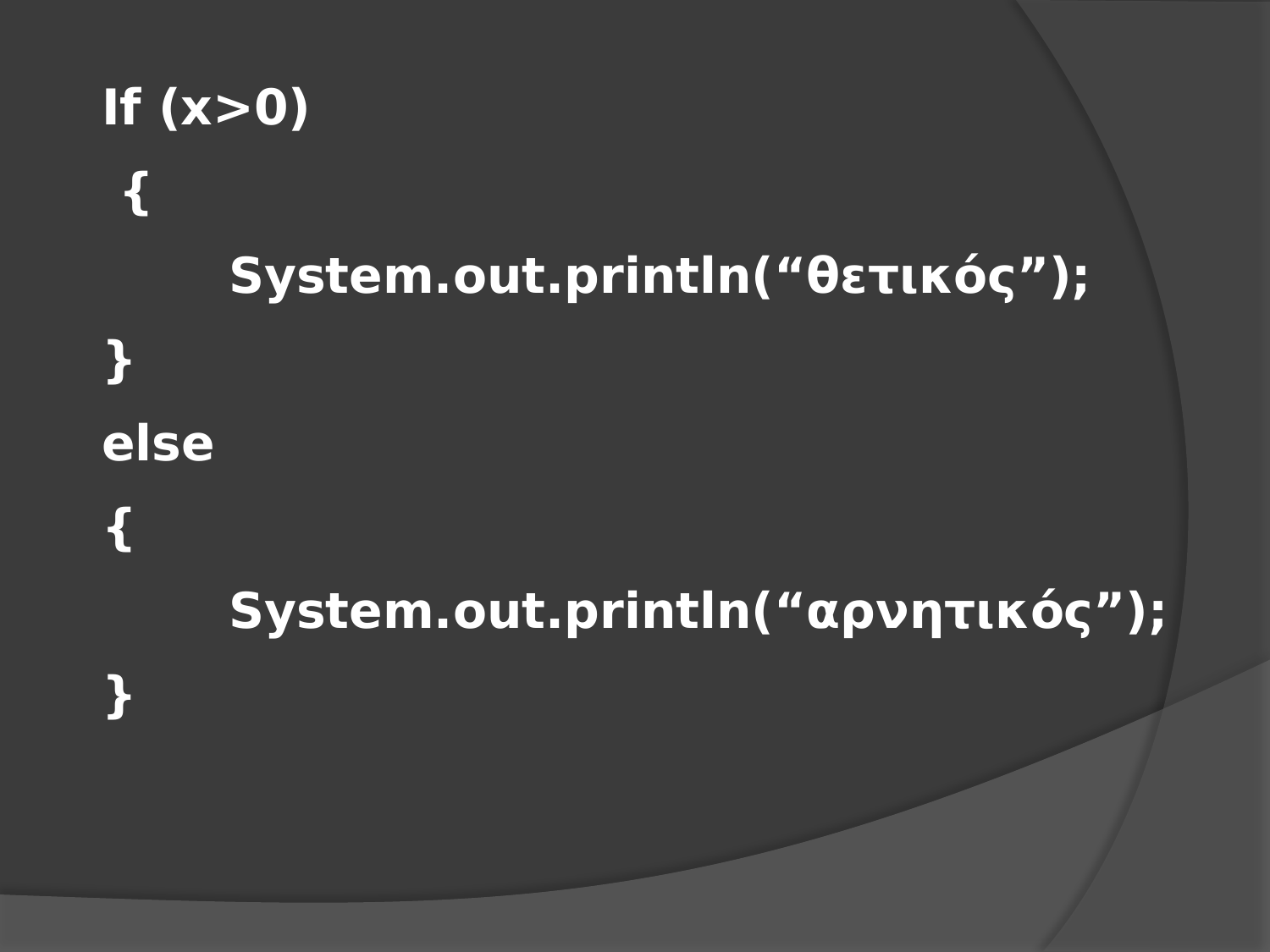

If (x>0)
 {
	System.out.println(“θετικός”);
}
else
{
	System.out.println(“αρνητικός”);
}